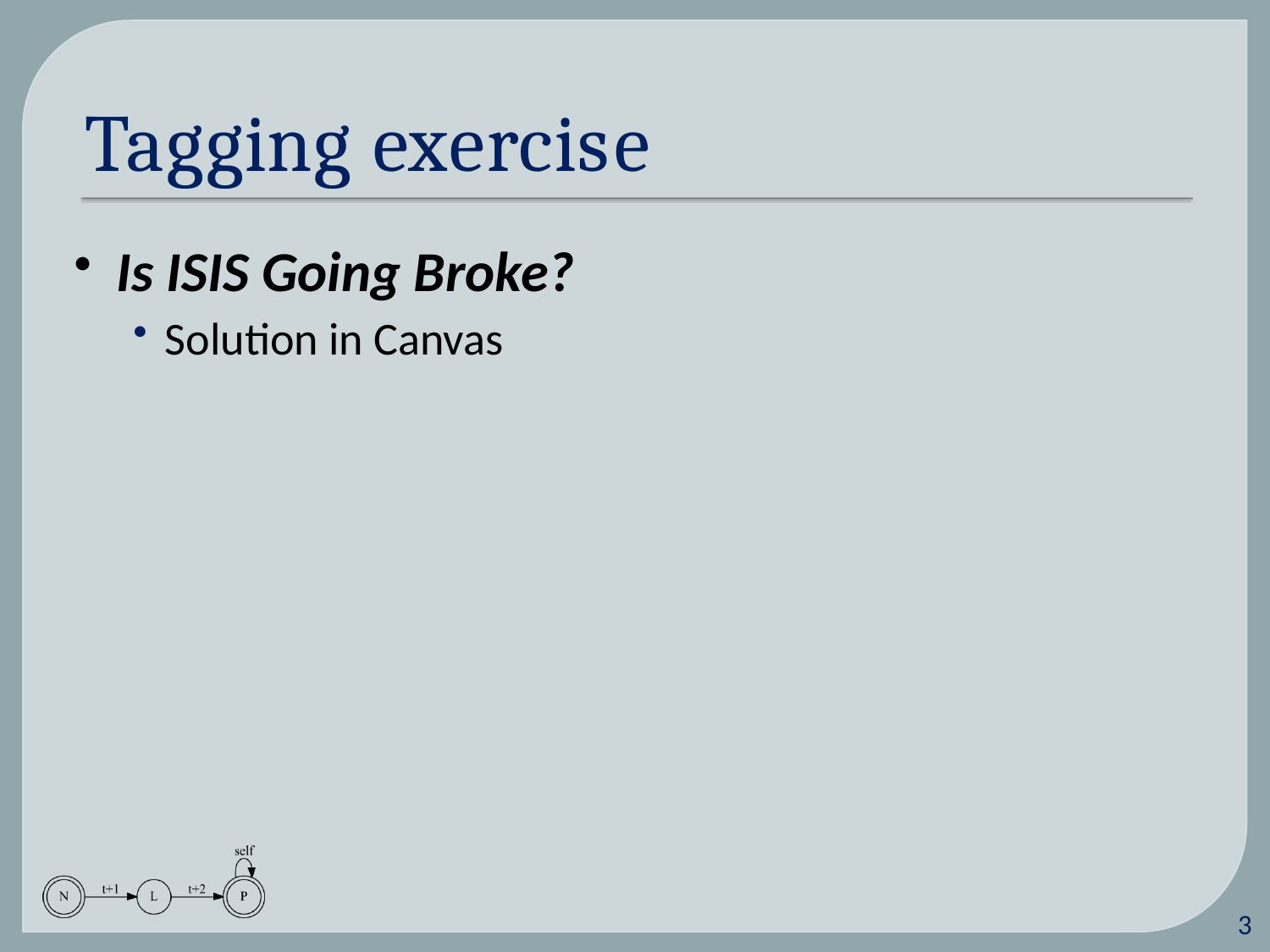

# Tagging exercise
Is ISIS Going Broke?
Solution in Canvas
3